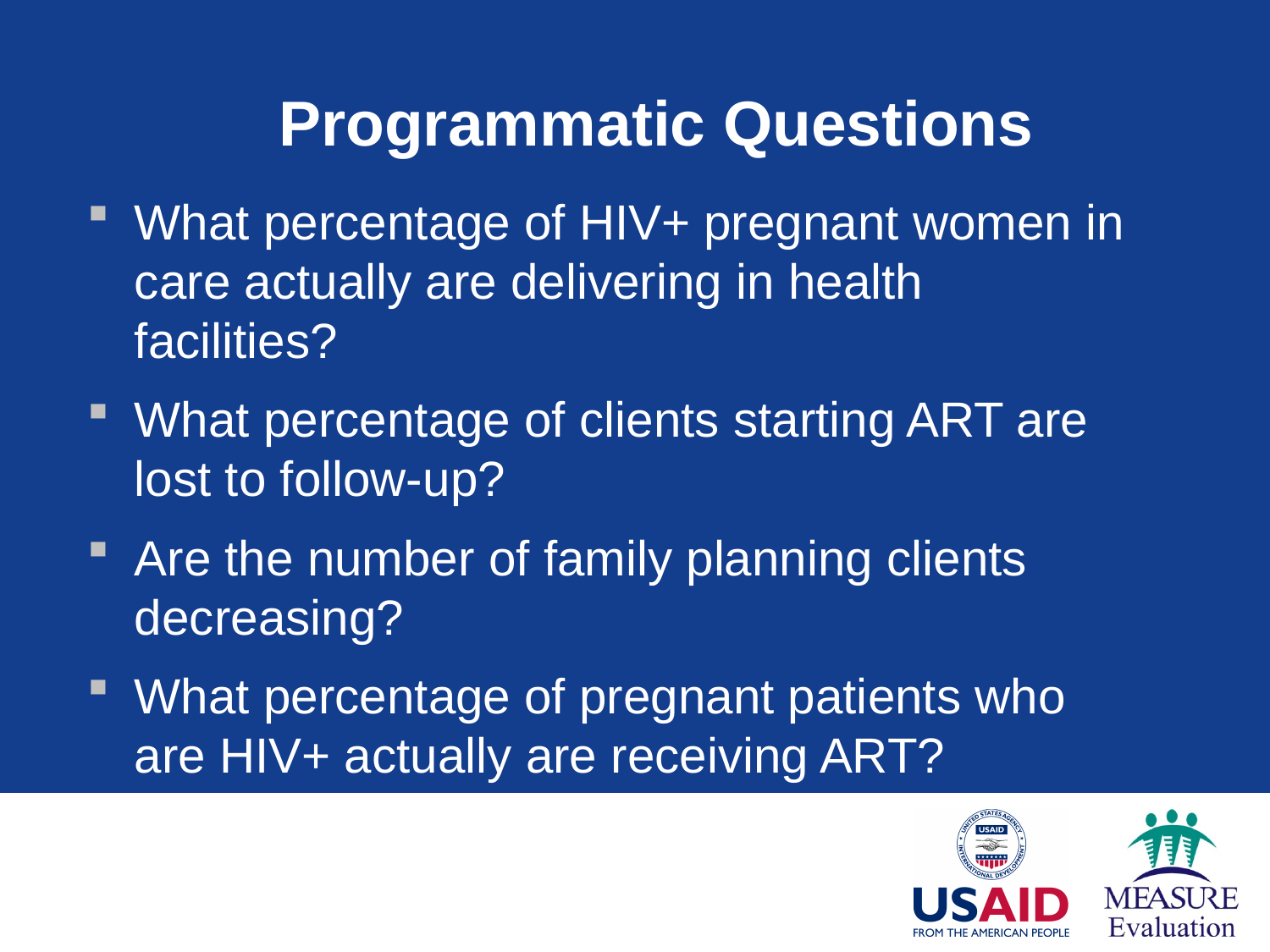

# Programmatic Questions
What percentage of HIV+ pregnant women in care actually are delivering in health facilities?
What percentage of clients starting ART are lost to follow-up?
Are the number of family planning clients decreasing?
What percentage of pregnant patients who are HIV+ actually are receiving ART?